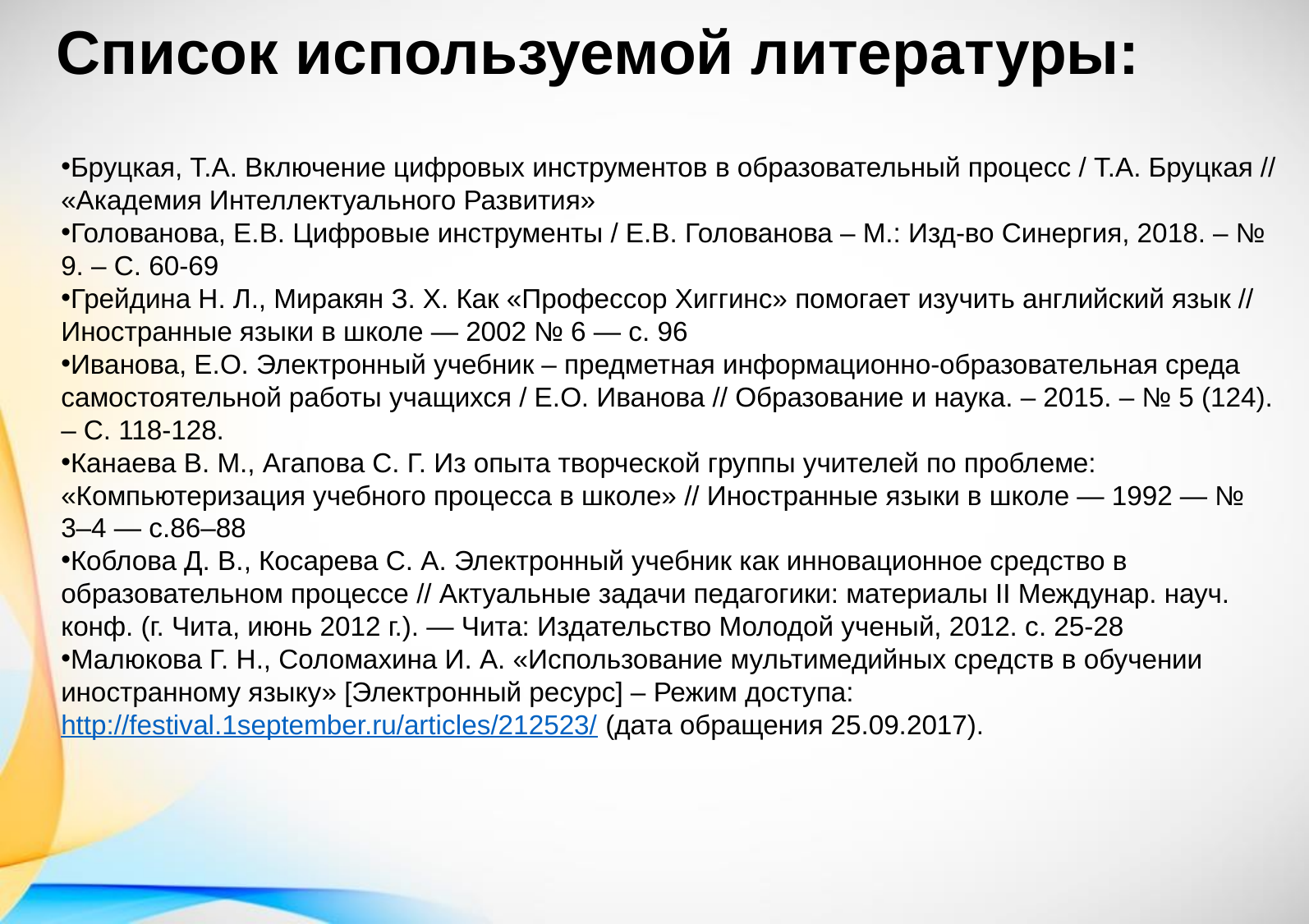

# Список используемой литературы:

Бруцкая, Т.А. Включение цифровых инструментов в образовательный процесс / Т.А. Бруцкая // «Академия Интеллектуального Развития»
Голованова, Е.В. Цифровые инструменты / Е.В. Голованова – М.: Изд-во Синергия, 2018. – № 9. – С. 60-69
Грейдина Н. Л., Миракян З. Х. Как «Профессор Хиггинс» помогает изучить английский язык // Иностранные языки в школе — 2002 № 6 — с. 96
Иванова, Е.О. Электронный учебник – предметная информационно-образовательная среда самостоятельной работы учащихся / Е.О. Иванова // Образование и наука. – 2015. – № 5 (124). – C. 118-128.
Канаева В. М., Агапова С. Г. Из опыта творческой группы учителей по проблеме: «Компьютеризация учебного процесса в школе» // Иностранные языки в школе — 1992 — № 3–4 — с.86–88
Коблова Д. В., Косарева С. А. Электронный учебник как инновационное средство в образовательном процессе // Актуальные задачи педагогики: материалы II Междунар. науч. конф. (г. Чита, июнь 2012 г.). — Чита: Издательство Молодой ученый, 2012. с. 25-28
Малюкова Г. Н., Соломахина И. А. «Использование мультимедийных средств в обучении иностранному языку» [Электронный ресурс] – Режим доступа: http://festival.1september.ru/articles/212523/ (дата обращения 25.09.2017).